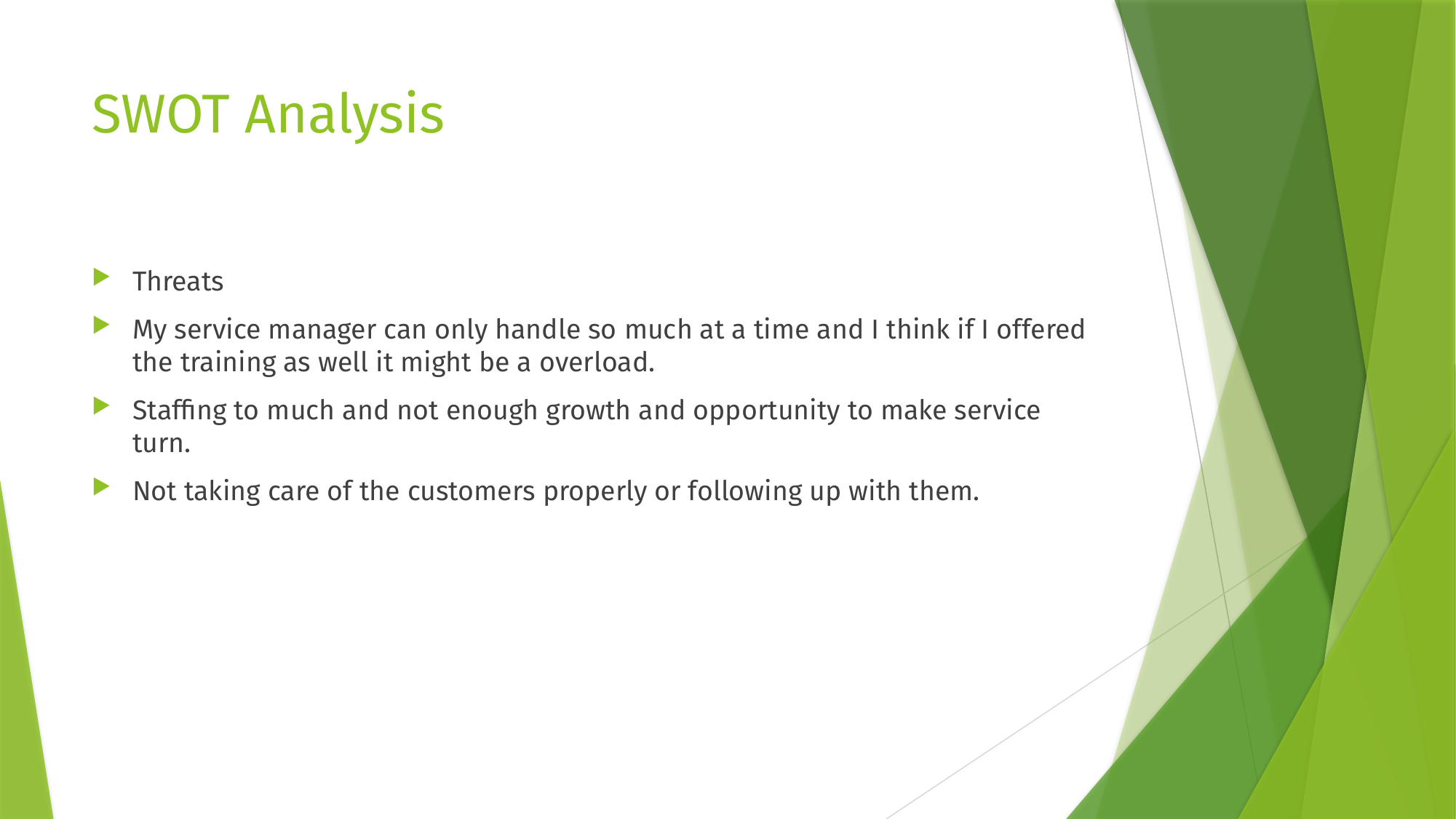

# SWOT Analysis
Threats
My service manager can only handle so much at a time and I think if I offered the training as well it might be a overload.
Staffing to much and not enough growth and opportunity to make service turn.
Not taking care of the customers properly or following up with them.